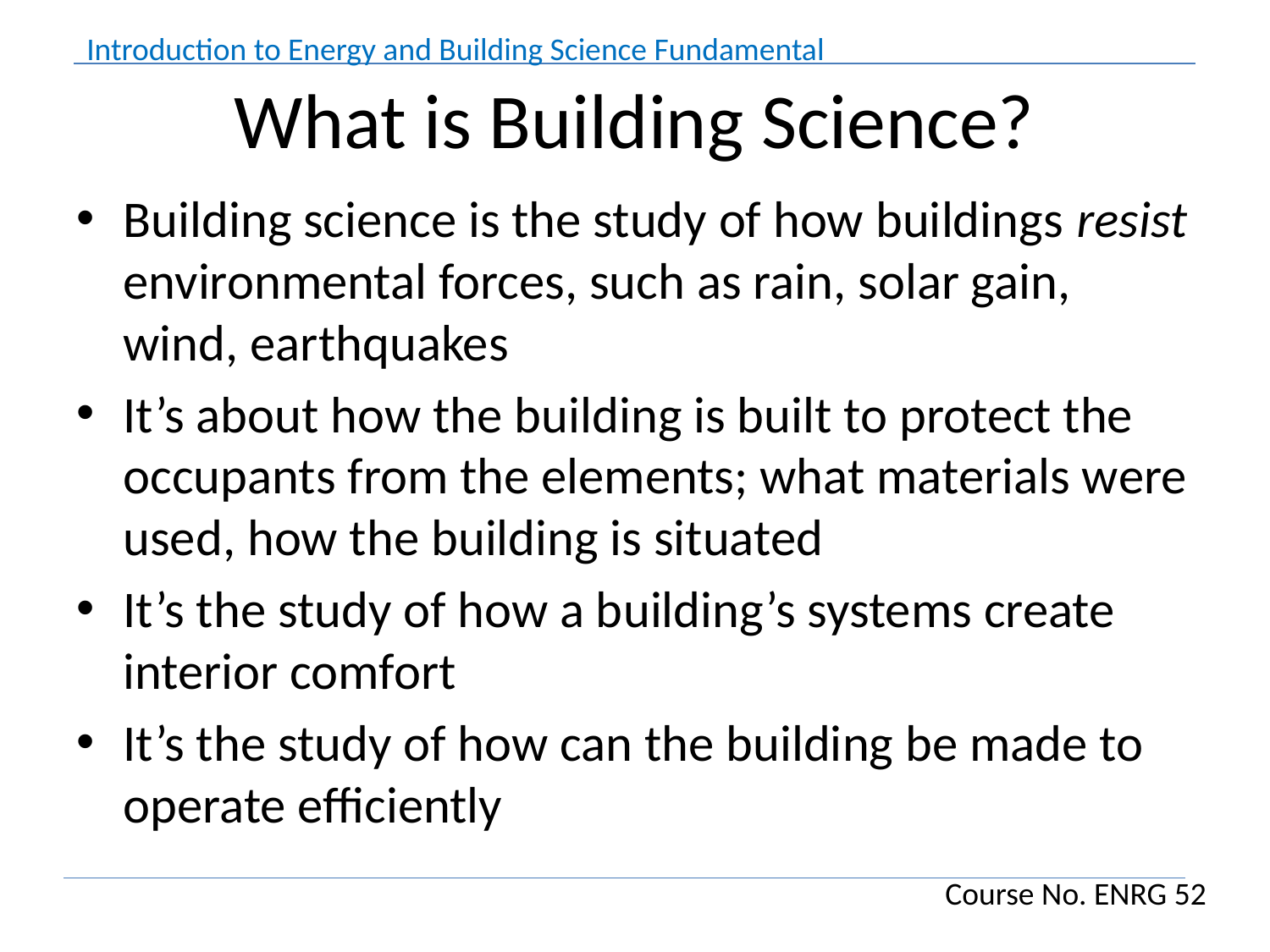

# What is Building Science?
Building science is the study of how buildings resist environmental forces, such as rain, solar gain, wind, earthquakes
It’s about how the building is built to protect the occupants from the elements; what materials were used, how the building is situated
It’s the study of how a building’s systems create interior comfort
It’s the study of how can the building be made to operate efficiently